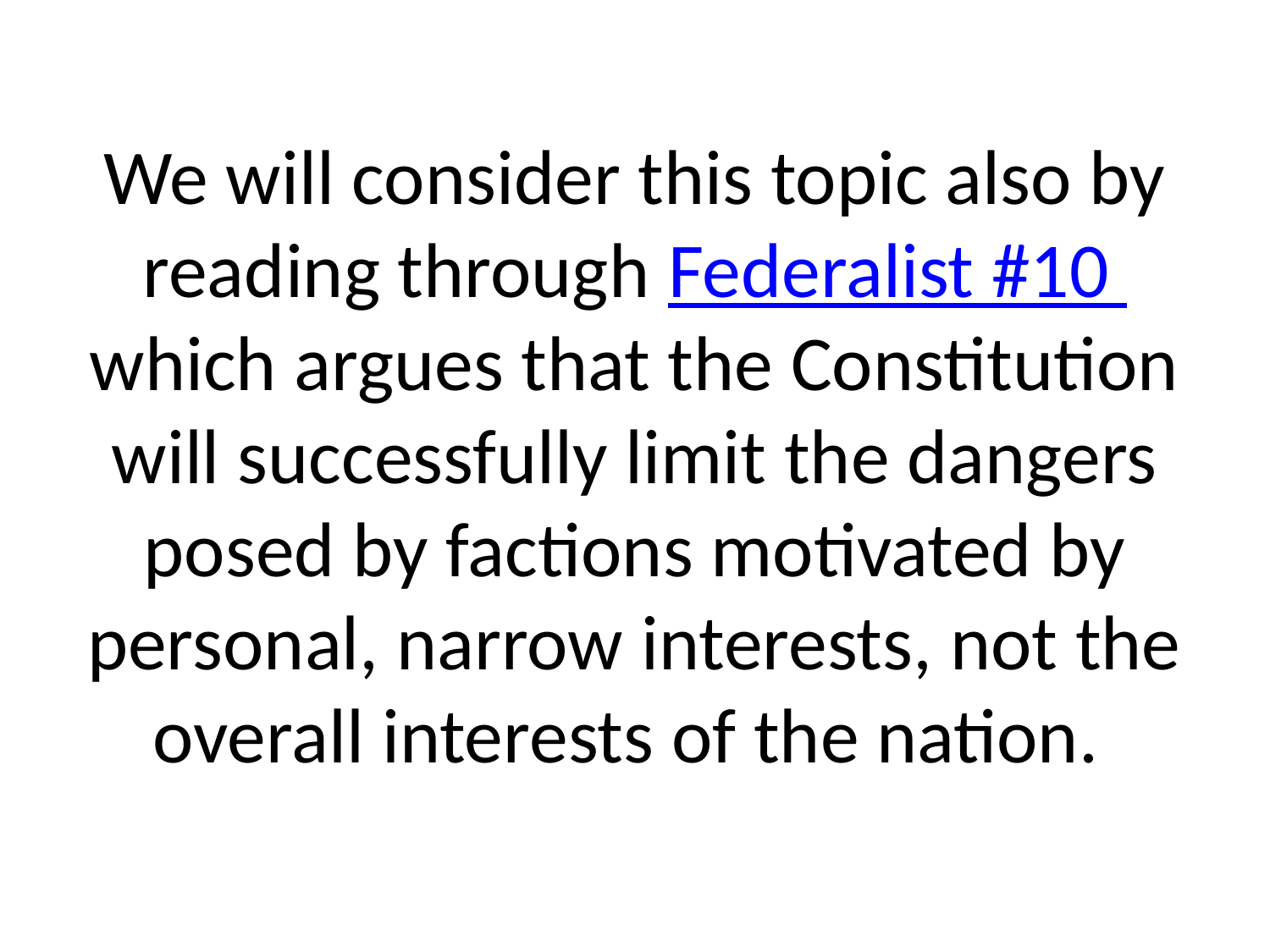

# We will consider this topic also by reading through Federalist #10 which argues that the Constitution will successfully limit the dangers posed by factions motivated by personal, narrow interests, not the overall interests of the nation.